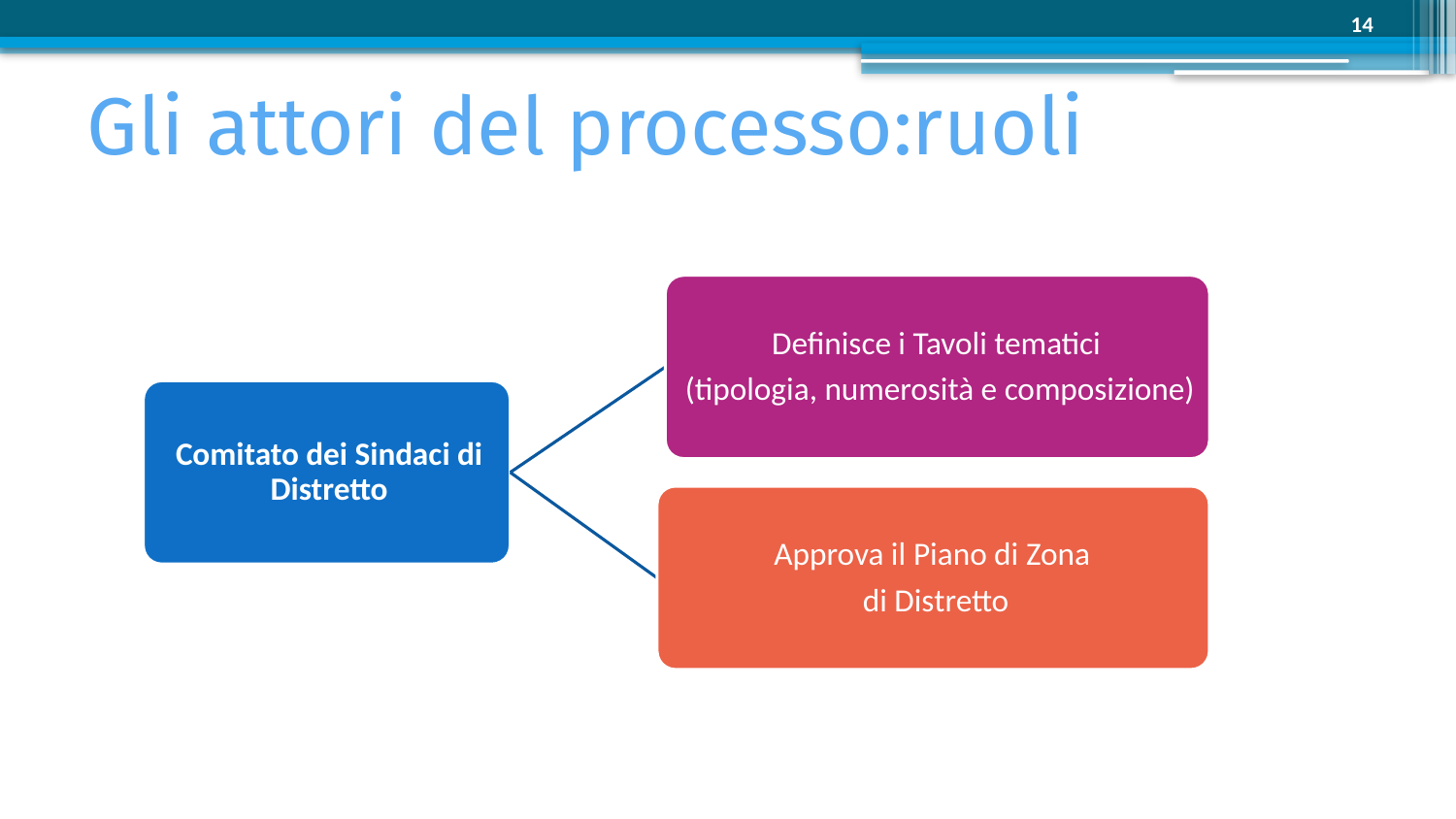

14
# Gli attori del processo:ruoli
Comitato dei Sindaci di Distretto

Definisce i Tavoli tematici
(tipologia, numerosità e composizione)

Approva il Piano di Zona
di Distretto